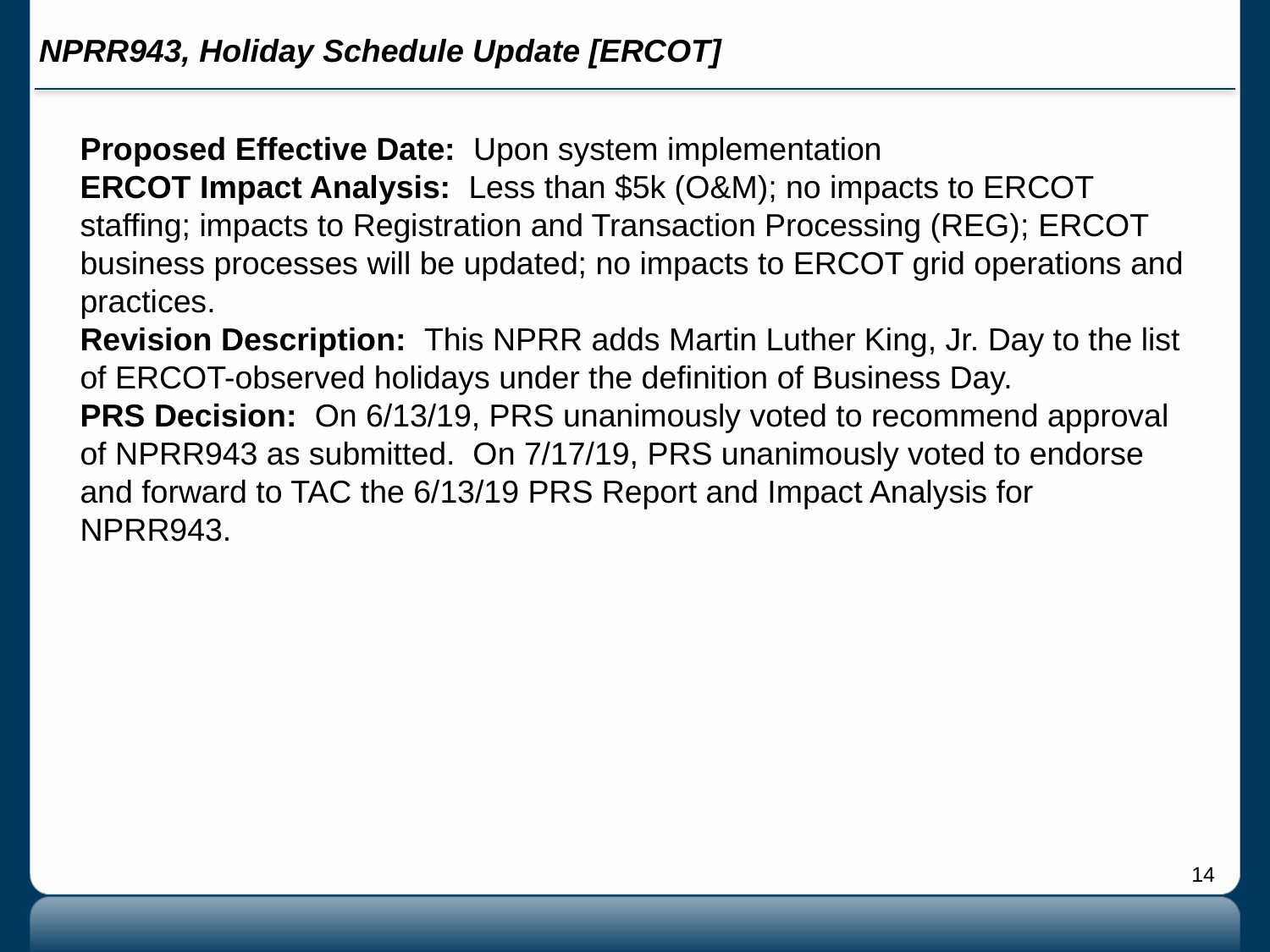

# NPRR943, Holiday Schedule Update [ERCOT]
Proposed Effective Date:  Upon system implementation
ERCOT Impact Analysis:  Less than $5k (O&M); no impacts to ERCOT staffing; impacts to Registration and Transaction Processing (REG); ERCOT business processes will be updated; no impacts to ERCOT grid operations and practices.
Revision Description:  This NPRR adds Martin Luther King, Jr. Day to the list of ERCOT-observed holidays under the definition of Business Day.
PRS Decision:  On 6/13/19, PRS unanimously voted to recommend approval of NPRR943 as submitted.  On 7/17/19, PRS unanimously voted to endorse and forward to TAC the 6/13/19 PRS Report and Impact Analysis for NPRR943.